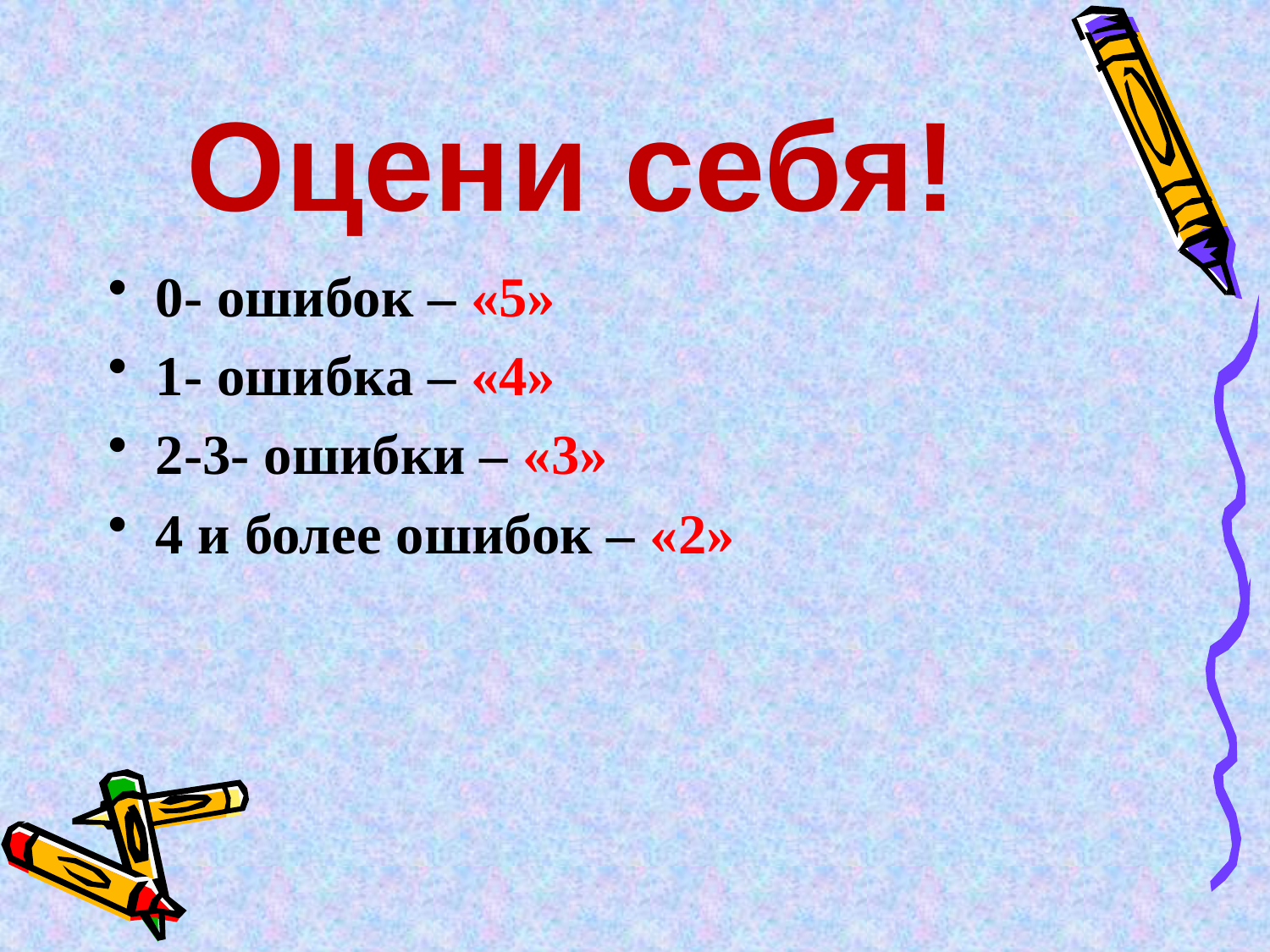

# Оцени себя!
0- ошибок – «5»
1- ошибка – «4»
2-3- ошибки – «3»
4 и более ошибок – «2»